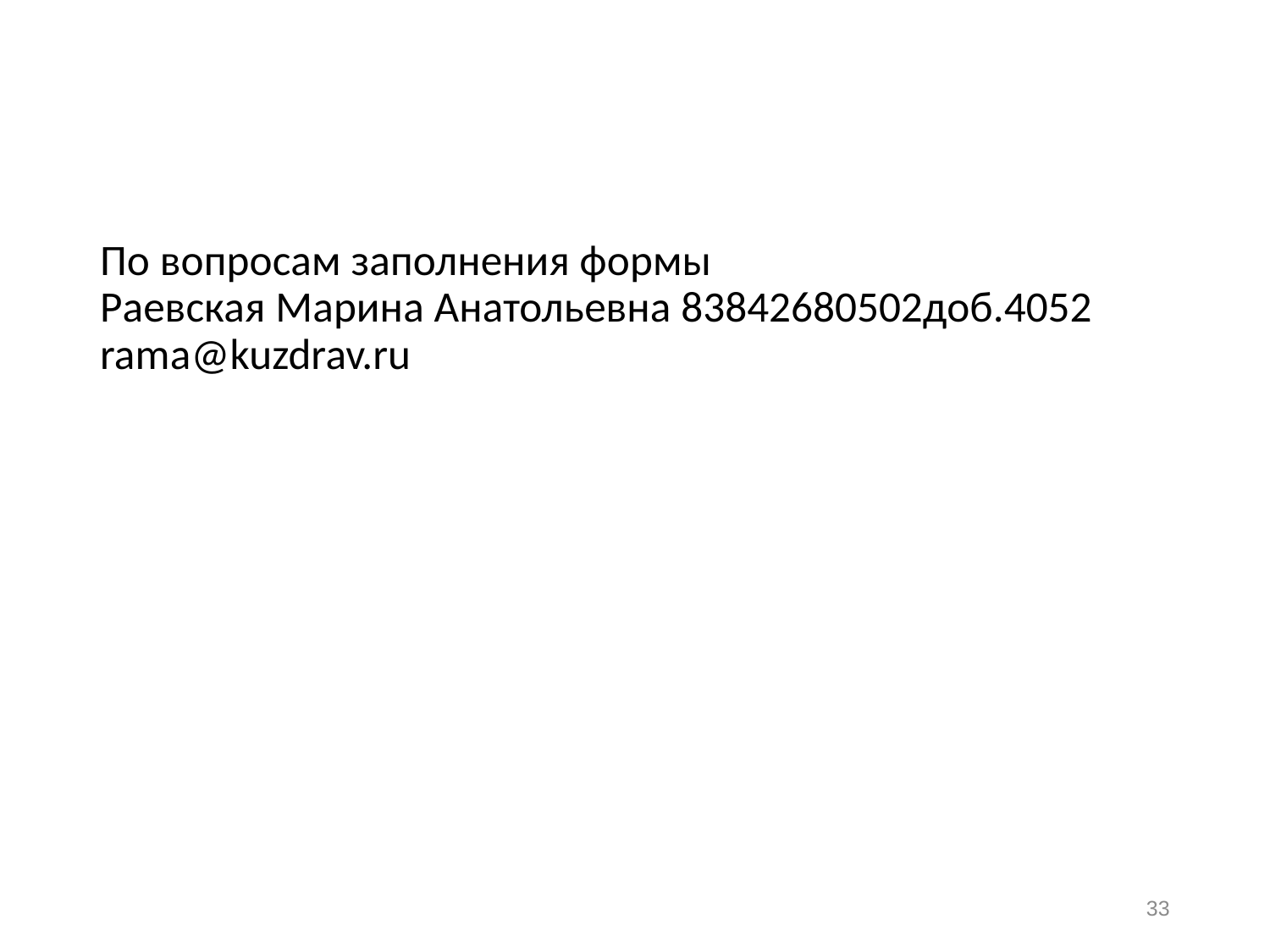

# По вопросам заполнения формы Раевская Марина Анатольевна 83842680502доб.4052 rama@kuzdrav.ru

33